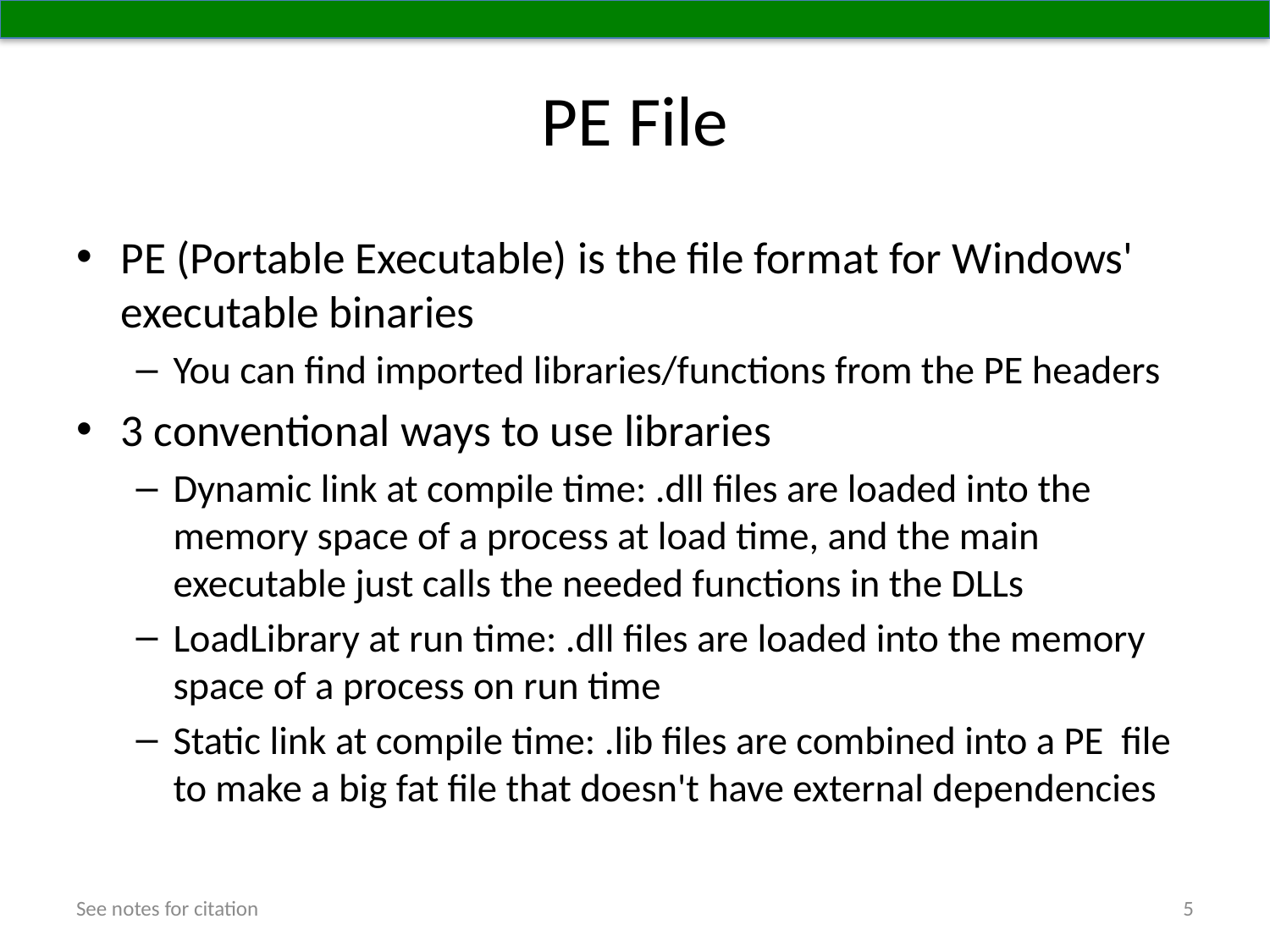

# PE File
PE (Portable Executable) is the file format for Windows' executable binaries
You can find imported libraries/functions from the PE headers
3 conventional ways to use libraries
Dynamic link at compile time: .dll files are loaded into the memory space of a process at load time, and the main executable just calls the needed functions in the DLLs
LoadLibrary at run time: .dll files are loaded into the memory space of a process on run time
Static link at compile time: .lib files are combined into a PE  file to make a big fat file that doesn't have external dependencies

See notes for citation
5